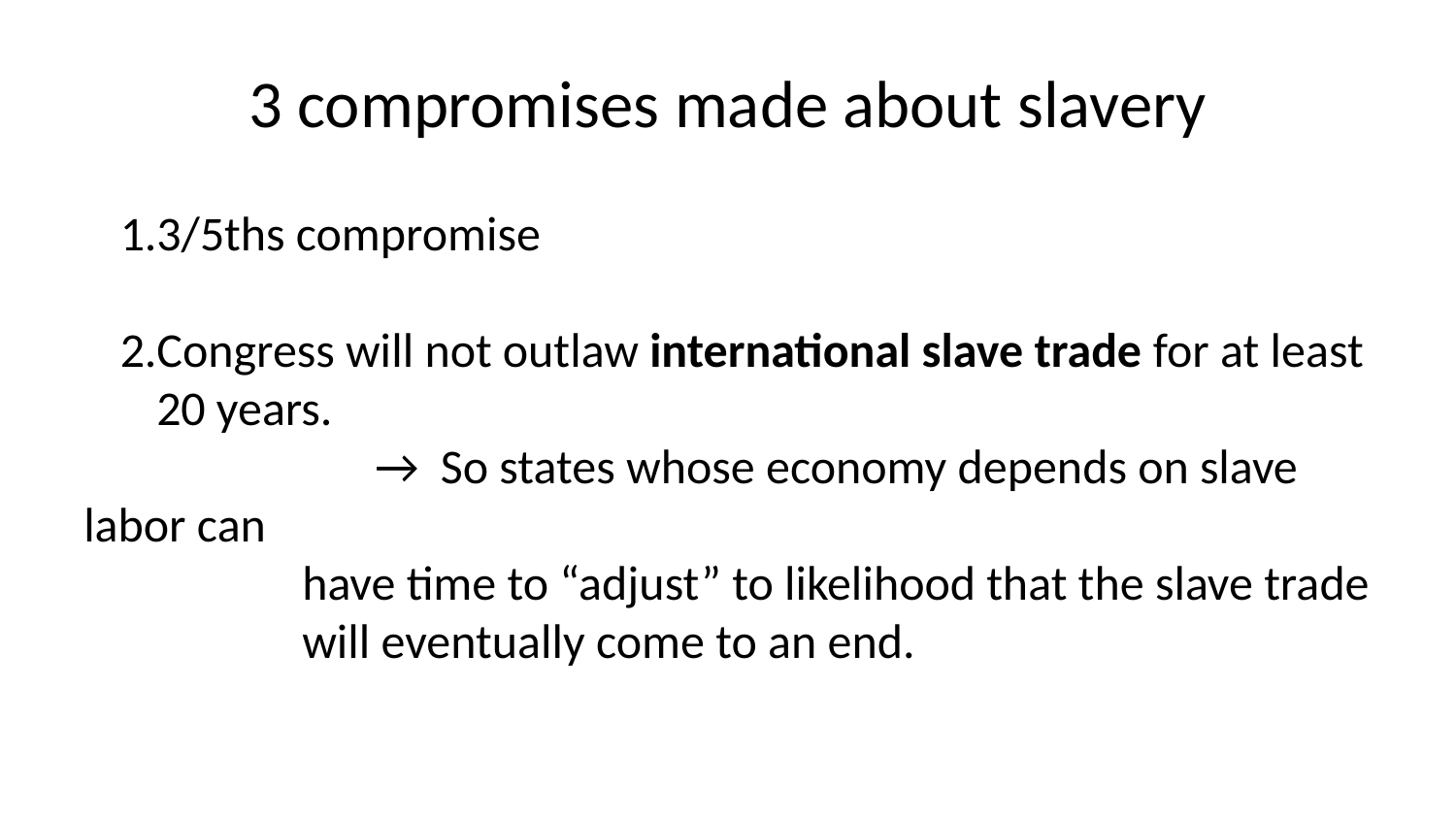

# 3 compromises made about slavery
3/5ths compromise

Congress will not outlaw international slave trade for at least 20 years.
		→  So states whose economy depends on slave labor can
have time to “adjust” to likelihood that the slave trade
will eventually come to an end.